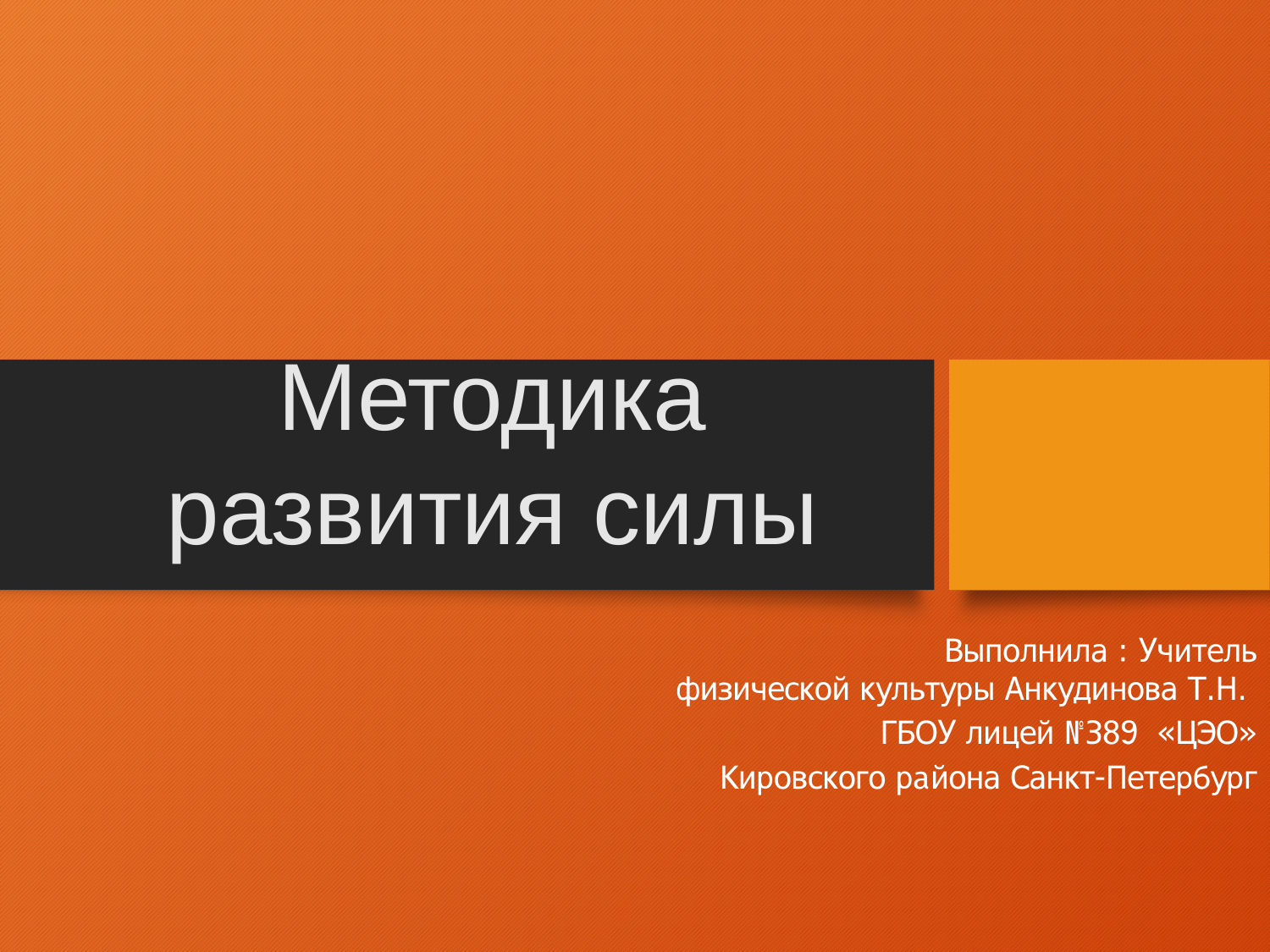

# Методика развития силы

                                                                                Выполнила : Учитель физической культуры Анкудинова Т.Н.
ГБОУ лицей №389  «ЦЭО»
 Кировского района Санкт-Петербург